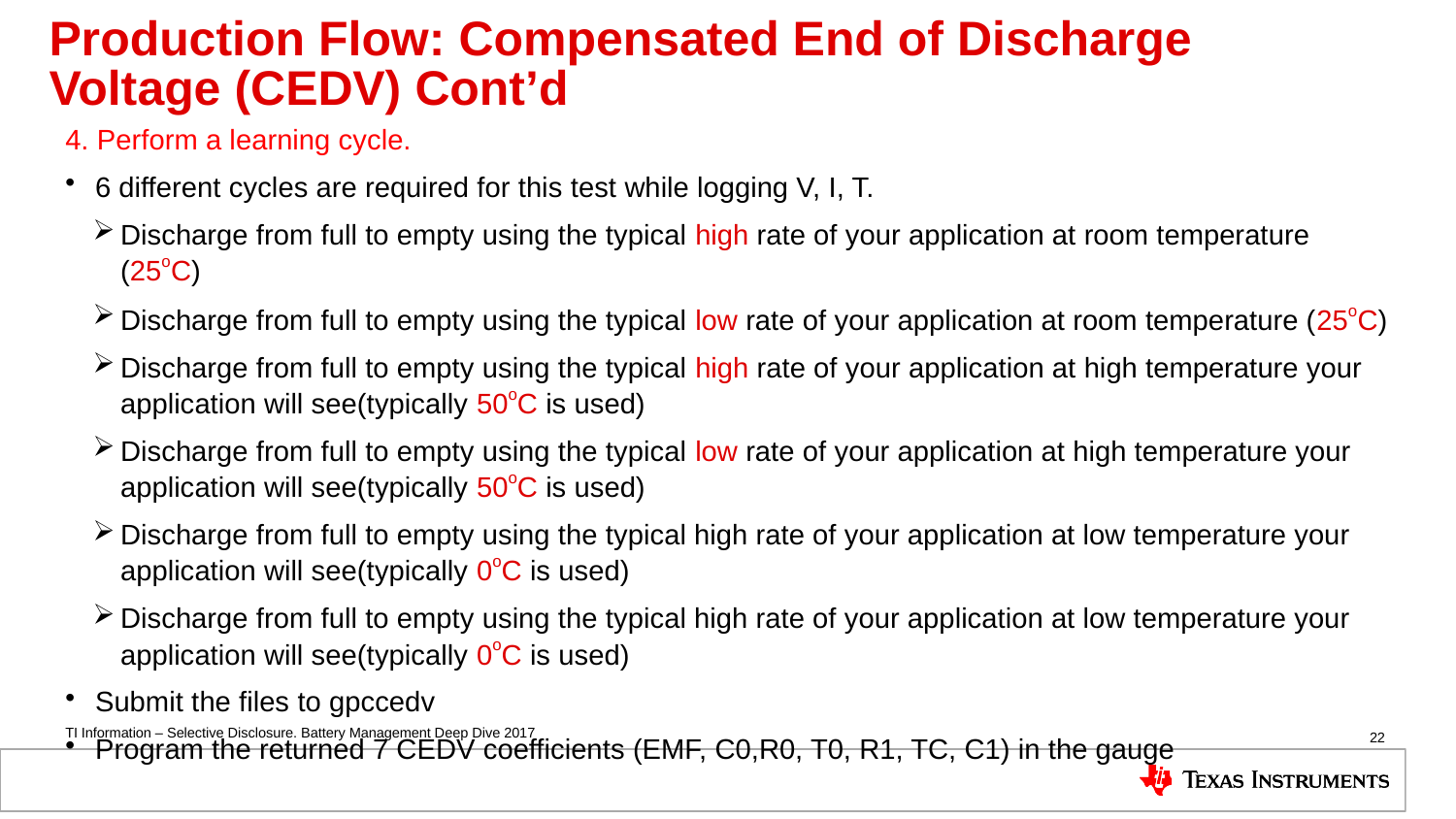

# Production Flow: Compensated End of Discharge Voltage (CEDV) Cont’d
4. Perform a learning cycle.
6 different cycles are required for this test while logging V, I, T.
Discharge from full to empty using the typical high rate of your application at room temperature (25oC)
Discharge from full to empty using the typical low rate of your application at room temperature (25oC)
Discharge from full to empty using the typical high rate of your application at high temperature your application will see(typically 50oC is used)
Discharge from full to empty using the typical low rate of your application at high temperature your application will see(typically 50oC is used)
Discharge from full to empty using the typical high rate of your application at low temperature your application will see(typically 0oC is used)
Discharge from full to empty using the typical high rate of your application at low temperature your application will see(typically 0oC is used)
Submit the files to gpccedv
Program the returned 7 CEDV coefficients (EMF, C0,R0, T0, R1, TC, C1) in the gauge

22